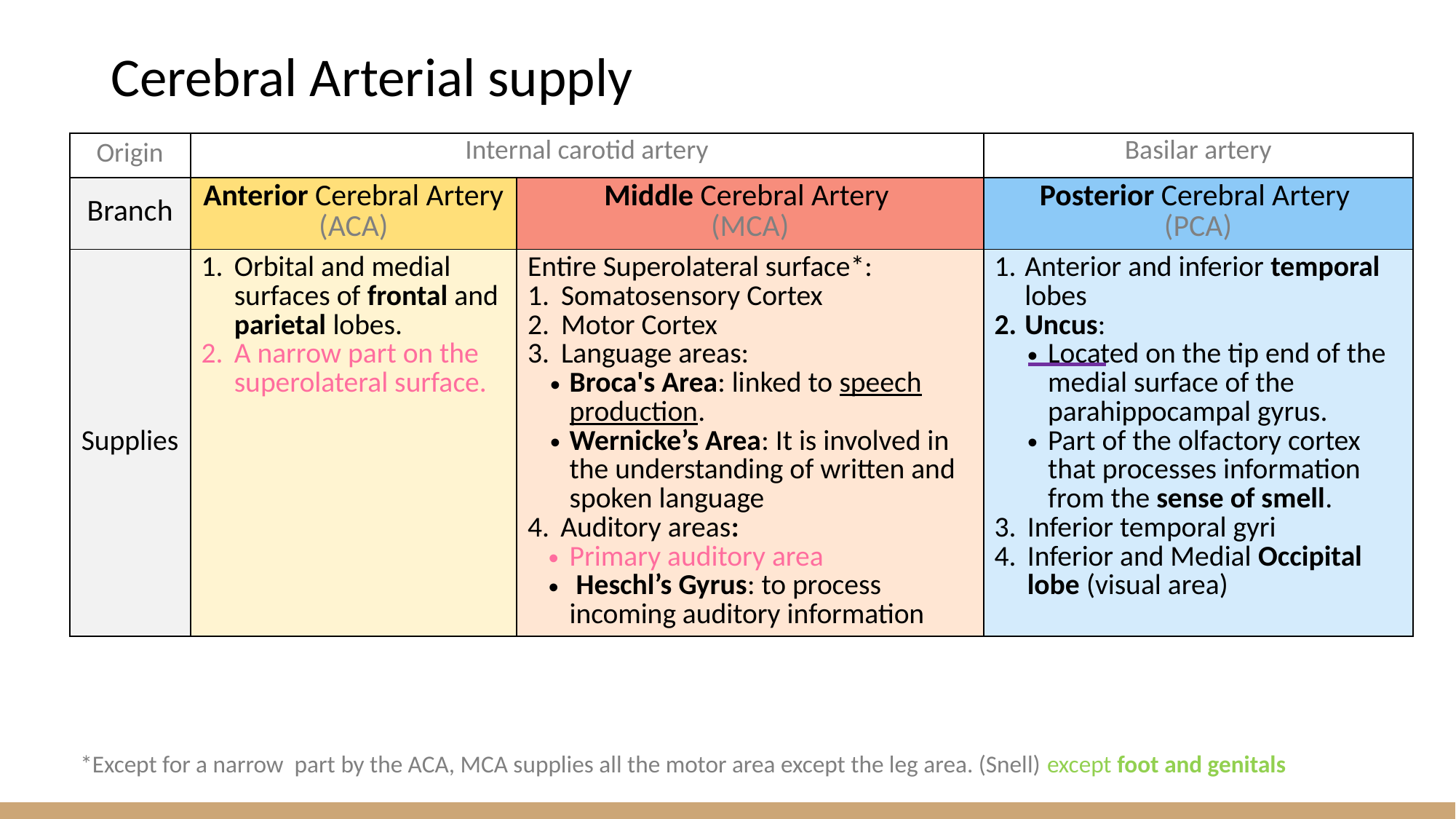

Cerebral Arterial supply
| Origin | Internal carotid artery |  | Basilar artery |
| --- | --- | --- | --- |
| Branch | Anterior Cerebral Artery (ACA) | Middle Cerebral Artery (MCA) | Posterior Cerebral Artery (PCA) |
| Supplies | Orbital and medial surfaces of frontal and parietal lobes. A narrow part on the superolateral surface. | Entire Superolateral surface\*: Somatosensory Cortex Motor Cortex Language areas: Broca's Area: linked to speech production. Wernicke’s Area: It is involved in the understanding of written and spoken language Auditory areas: Primary auditory area Heschl’s Gyrus: to process incoming auditory information | Anterior and inferior temporal lobes Uncus: Located on the tip end of the medial surface of the parahippocampal gyrus. Part of the olfactory cortex that processes information from the sense of smell. Inferior temporal gyri Inferior and Medial Occipital lobe (visual area) |
*Except for a narrow  part by the ACA, MCA supplies all the motor area except the leg area. (Snell) except foot and genitals